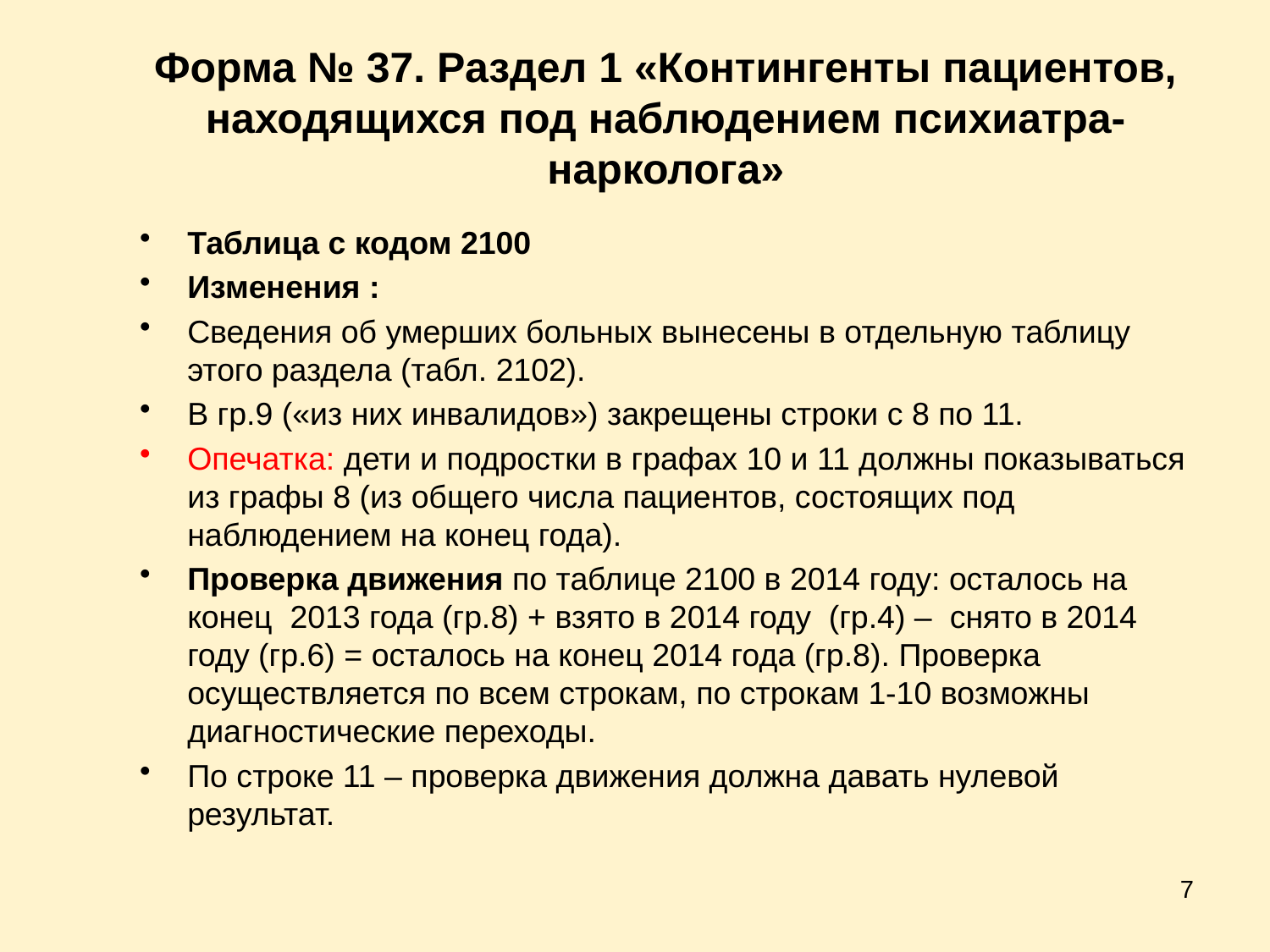

# Форма № 37. Раздел 1 «Контингенты пациентов, находящихся под наблюдением психиатра-нарколога»
Таблица с кодом 2100
Изменения :
Сведения об умерших больных вынесены в отдельную таблицу этого раздела (табл. 2102).
В гр.9 («из них инвалидов») закрещены строки с 8 по 11.
Опечатка: дети и подростки в графах 10 и 11 должны показываться из графы 8 (из общего числа пациентов, состоящих под наблюдением на конец года).
Проверка движения по таблице 2100 в 2014 году: осталось на конец  2013 года (гр.8) + взято в 2014 году  (гр.4) –  снято в 2014 году (гр.6) = осталось на конец 2014 года (гр.8). Проверка осуществляется по всем строкам, по строкам 1-10 возможны диагностические переходы.
По строке 11 – проверка движения должна давать нулевой результат.
7